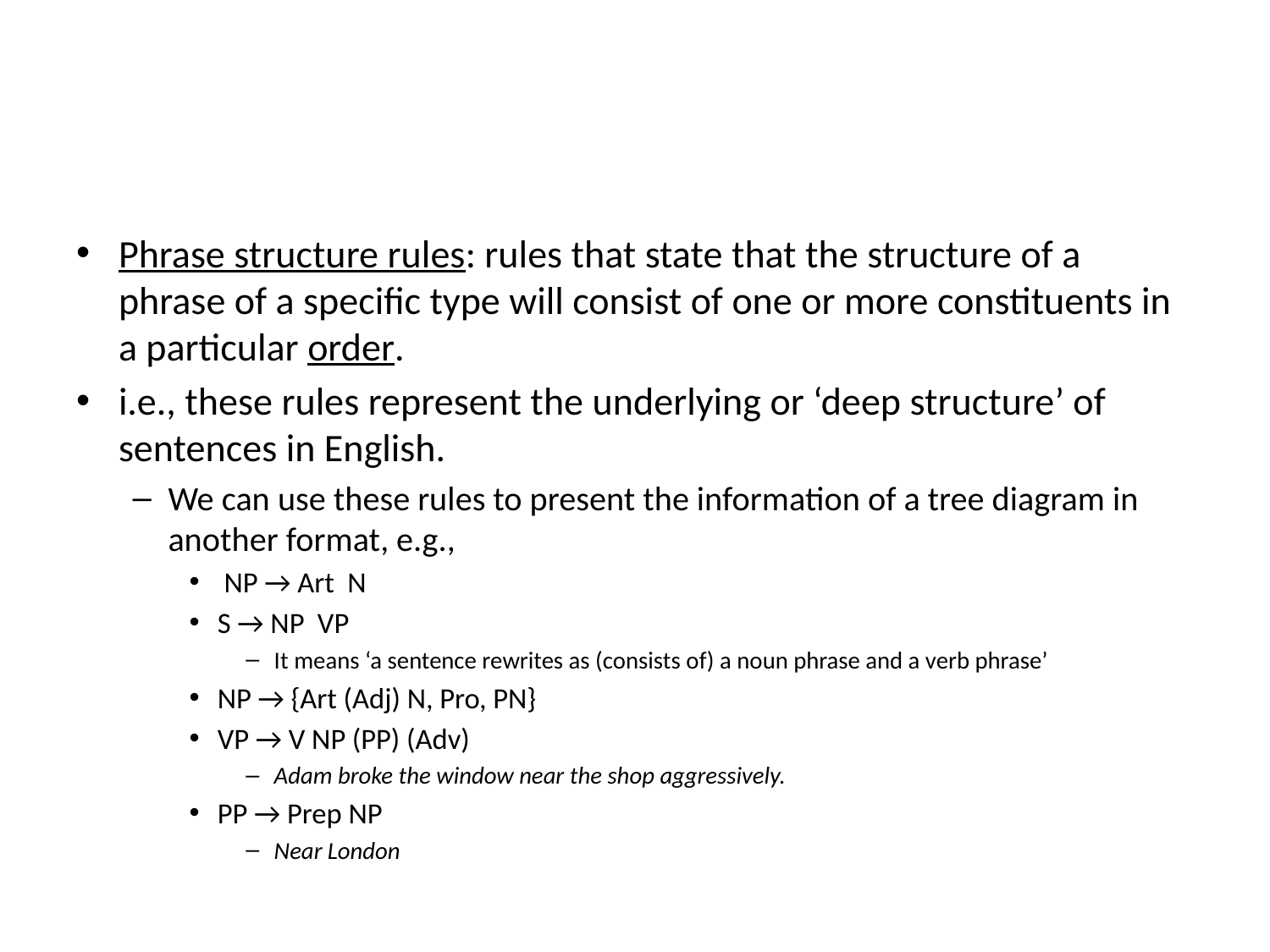

#
Phrase structure rules: rules that state that the structure of a phrase of a specific type will consist of one or more constituents in a particular order.
i.e., these rules represent the underlying or ‘deep structure’ of sentences in English.
We can use these rules to present the information of a tree diagram in another format, e.g.,
 NP → Art  N
S → NP  VP
It means ‘a sentence rewrites as (consists of) a noun phrase and a verb phrase’
NP → {Art (Adj) N, Pro, PN}
VP → V NP (PP) (Adv)
Adam broke the window near the shop aggressively.
PP → Prep NP
Near London